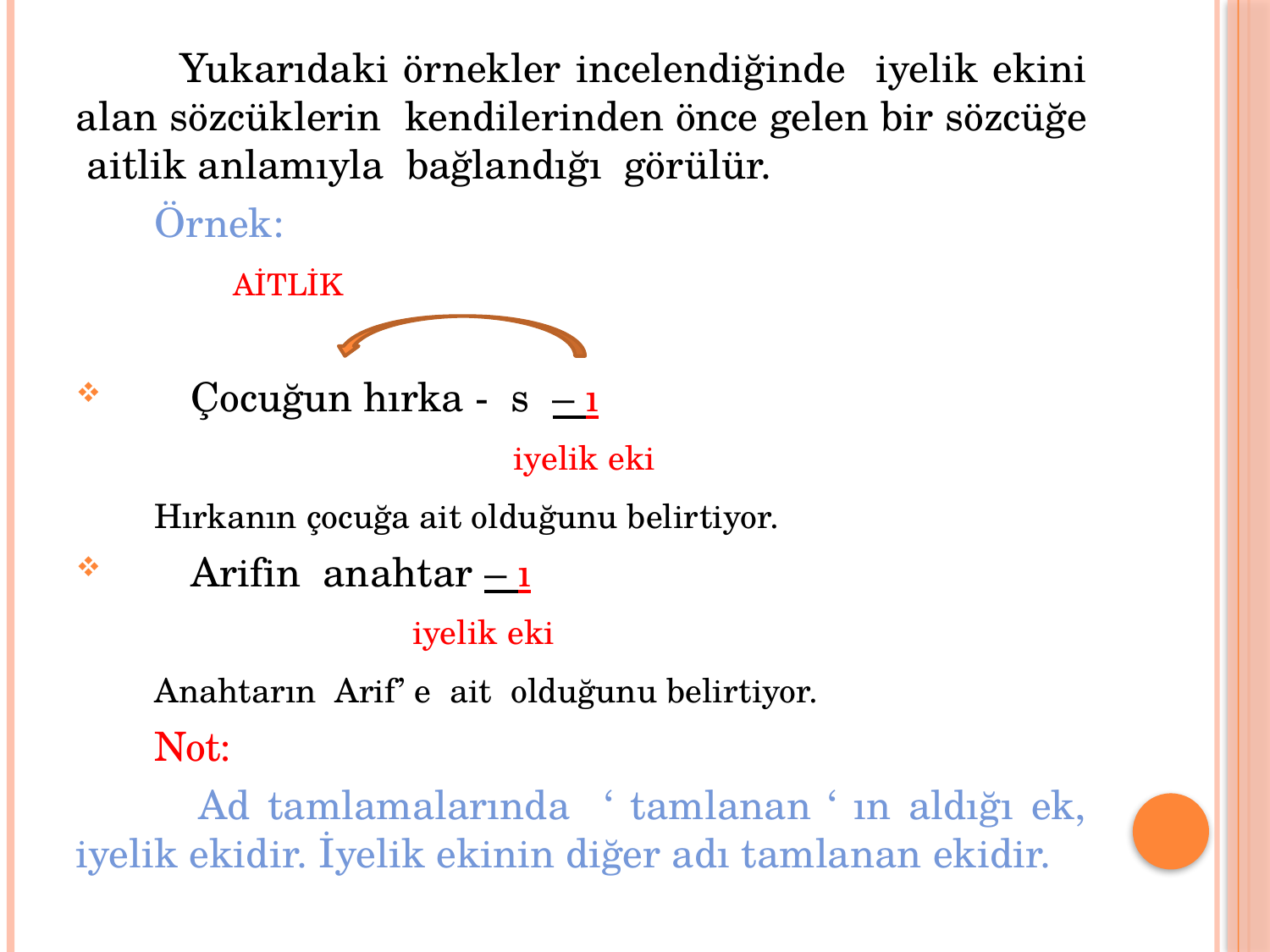

Yukarıdaki örnekler incelendiğinde  iyelik ekini alan sözcüklerin  kendilerinden önce gelen bir sözcüğe  aitlik anlamıyla  bağlandığı  görülür.
       Örnek:
              AİTLİK

       Çocuğun hırka -  s  – ı
                                       iyelik eki
       Hırkanın çocuğa ait olduğunu belirtiyor.
       Arifin  anahtar – ı
                              iyelik eki
       Anahtarın  Arif’ e  ait  olduğunu belirtiyor.
       Not:
       Ad tamlamalarında  ‘ tamlanan ‘ ın aldığı ek, iyelik ekidir. İyelik ekinin diğer adı tamlanan ekidir.